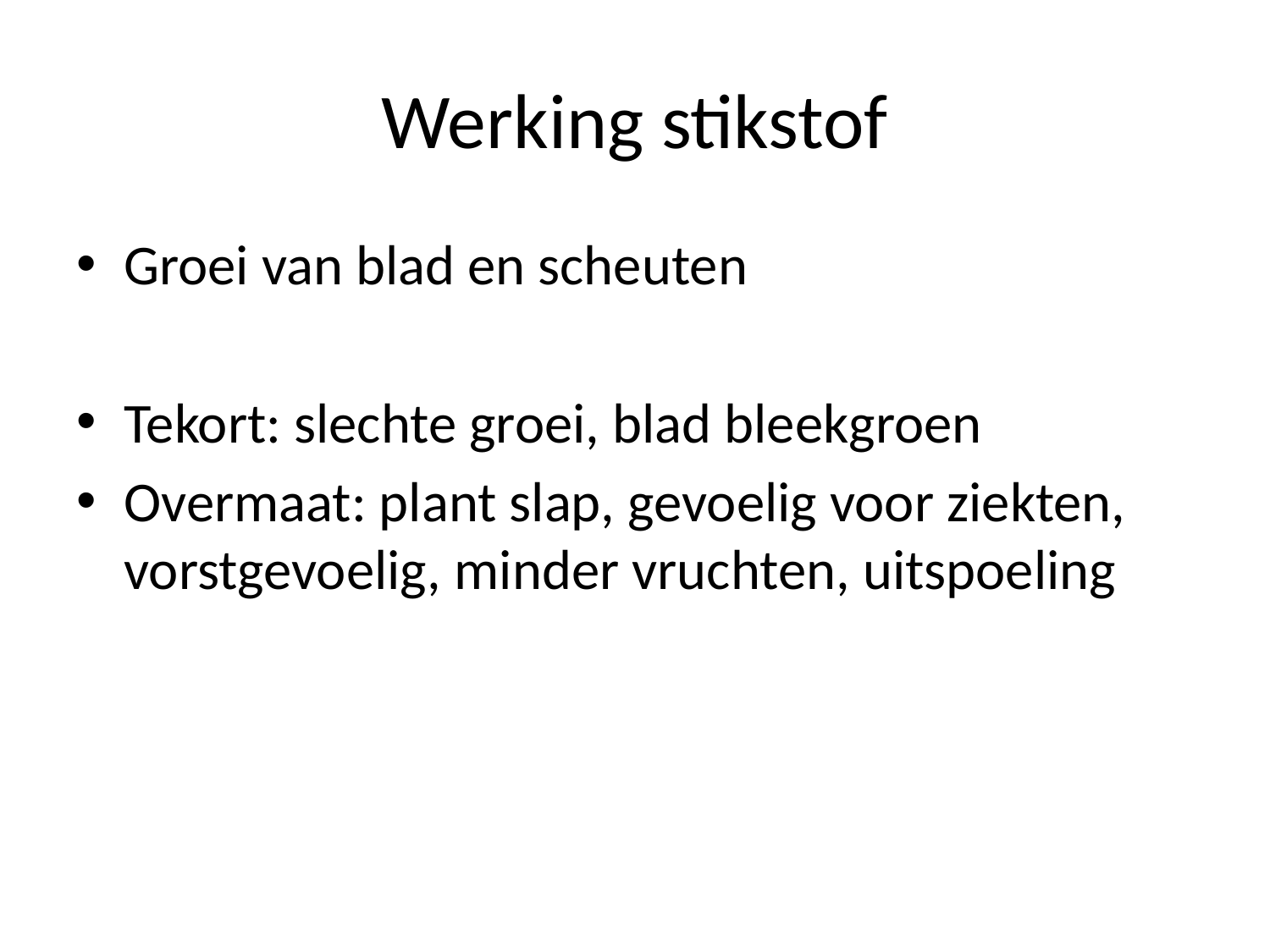

# Werking stikstof
Groei van blad en scheuten

Tekort: slechte groei, blad bleekgroen
Overmaat: plant slap, gevoelig voor ziekten, vorstgevoelig, minder vruchten, uitspoeling